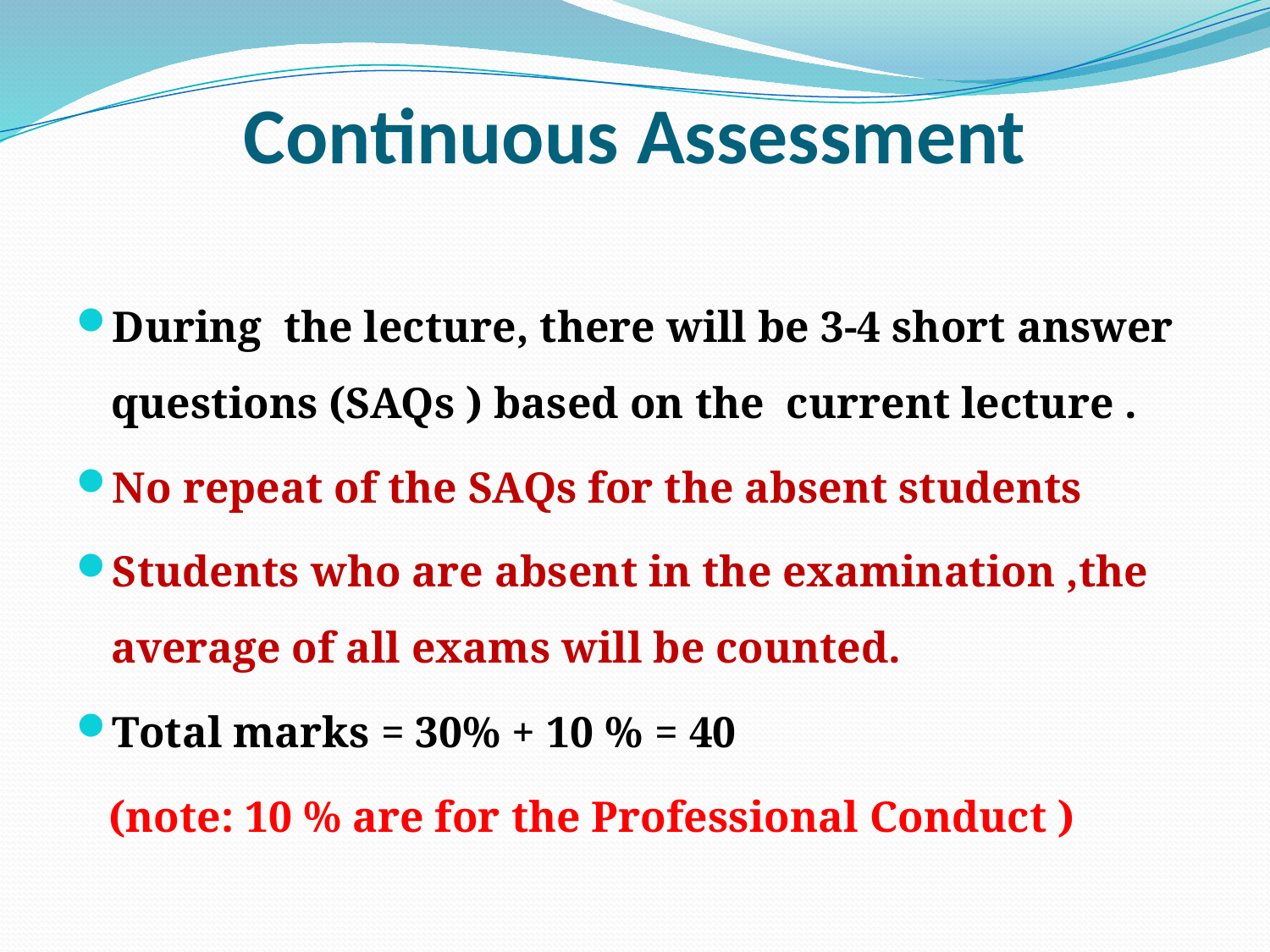

# Continuous Assessment
During  the lecture, there will be 3-4 short answer  questions (SAQs ) based on the  current lecture .
No repeat of the SAQs for the absent students
Students who are absent in the examination ,the average of all exams will be counted.
Total marks = 30% + 10 % = 40
   (note: 10 % are for the Professional Conduct )